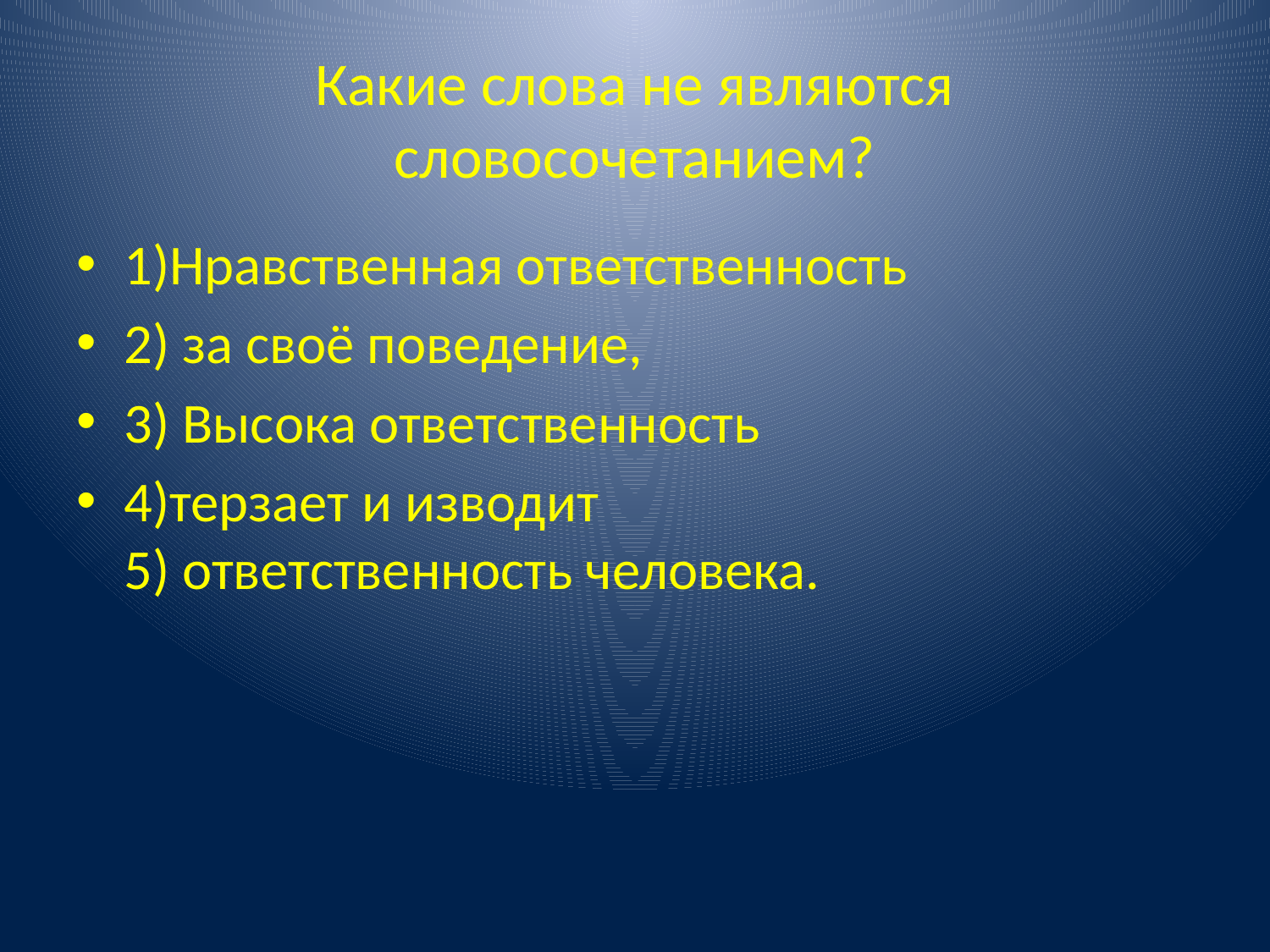

# Какие слова не являются словосочетанием?
1)Нравственная ответственность
2) за своё поведение,
3) Высока ответственность
4)терзает и изводит
5) ответственность человека.